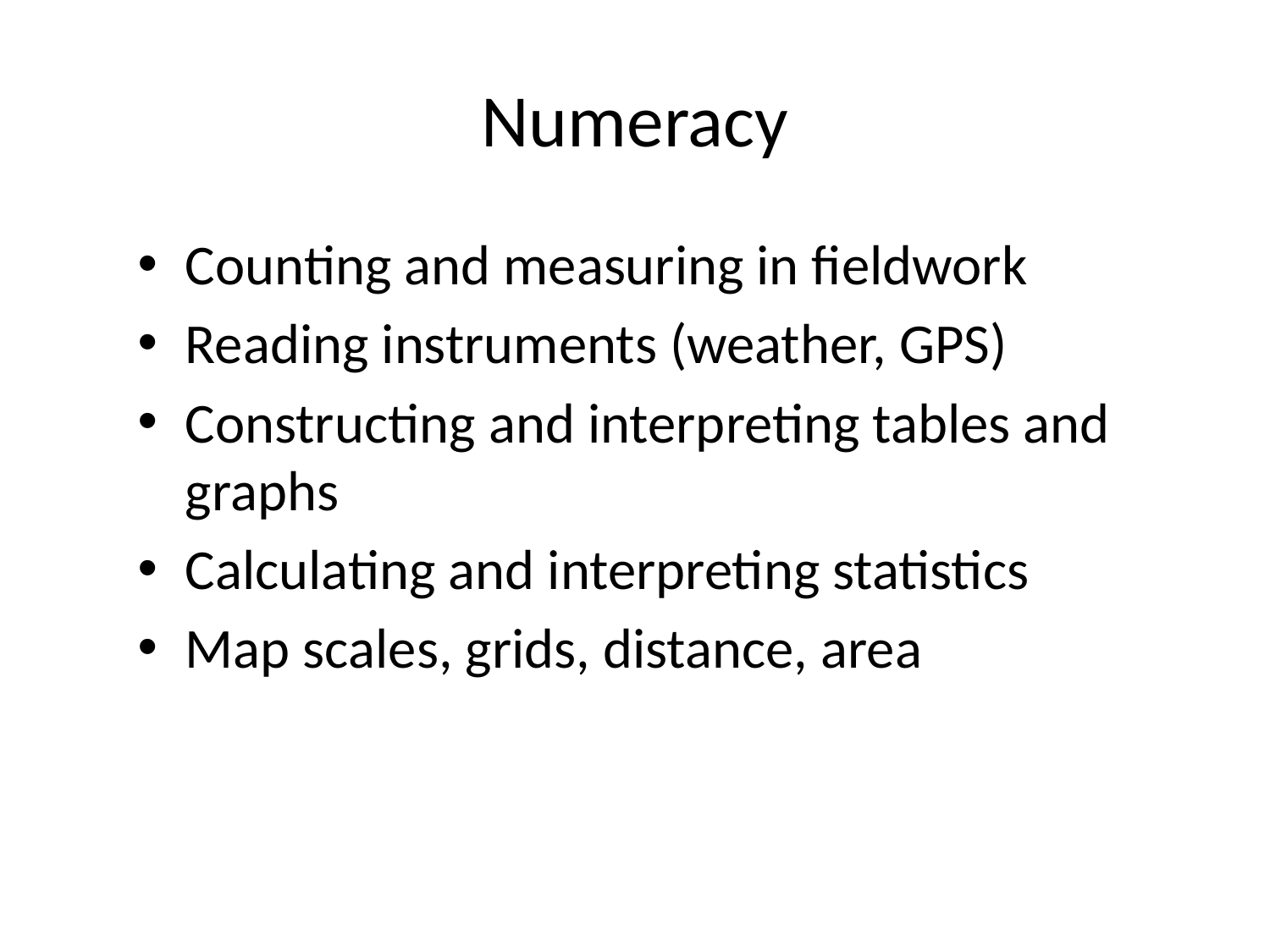

# Numeracy
Counting and measuring in fieldwork
Reading instruments (weather, GPS)
Constructing and interpreting tables and graphs
Calculating and interpreting statistics
Map scales, grids, distance, area